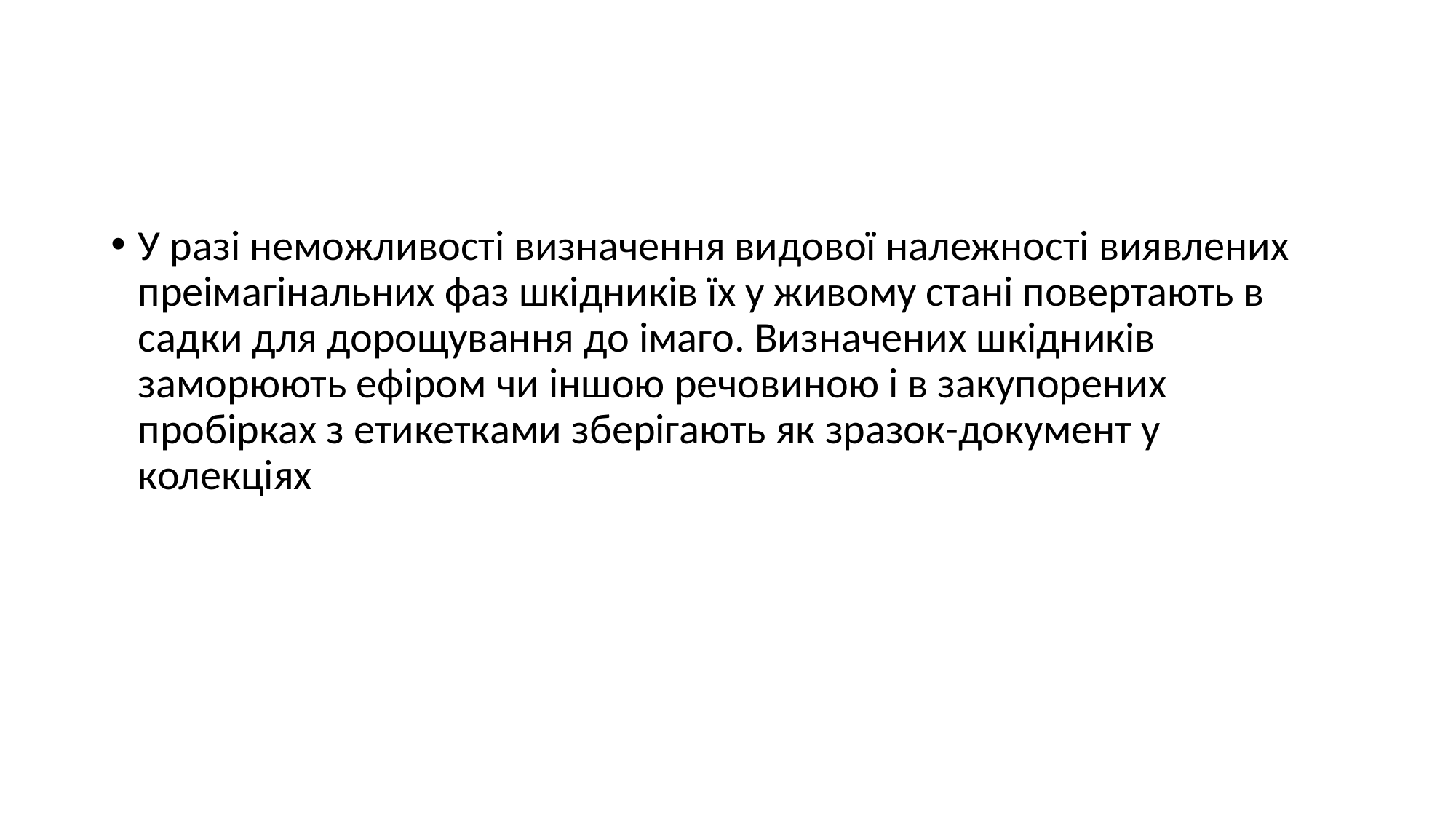

#
У разі неможливості визначення видової належності виявлених преімагінальних фаз шкідників їх у живому стані повертають в садки для дорощування до імаго. Визначених шкідників заморюють ефіром чи іншою речовиною і в закупорених пробірках з етикетками зберігають як зразок-документ у колекціях